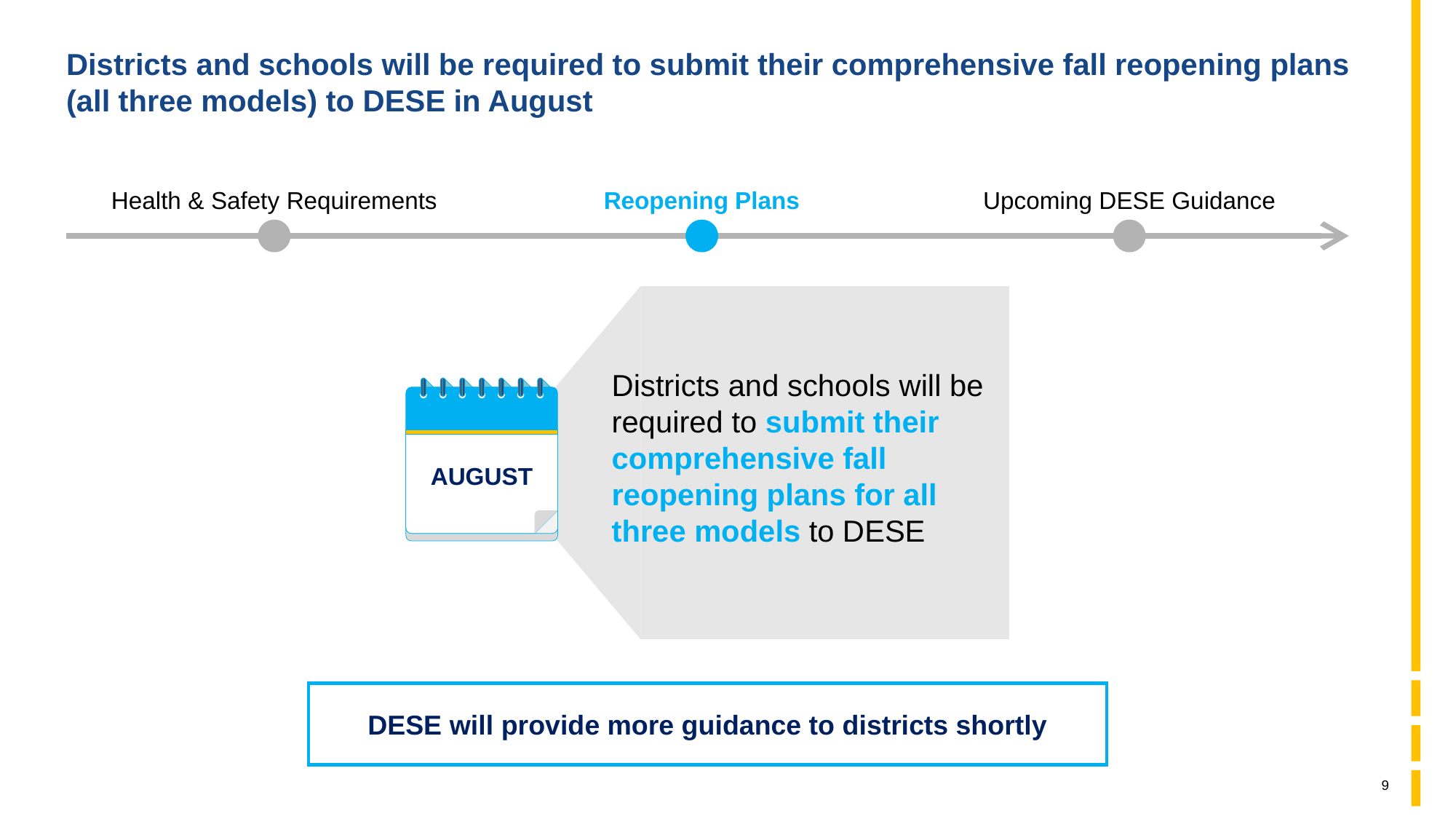

# Districts and schools will be required to submit their comprehensive fall reopening plans (all three models) to DESE in August
Health & Safety Requirements
Reopening Plans
Upcoming DESE Guidance

Districts and schools will be required to submit their comprehensive fall reopening plans for all three models to DESE

AUGUST

DESE will provide more guidance to districts shortly